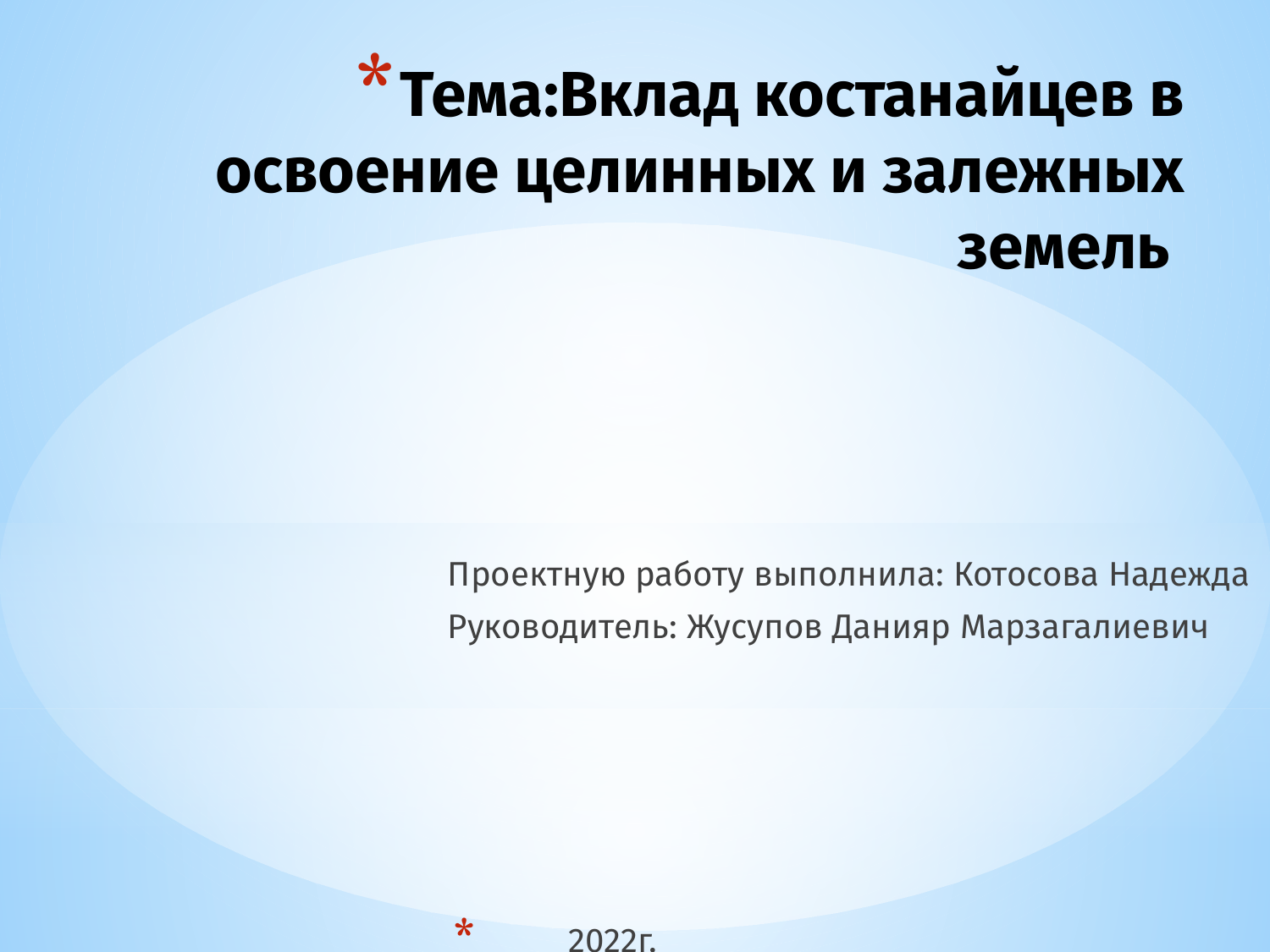

# Тема:Вклад костанайцев в освоение целинных и залежных земель
Проектную работу выполнила: Котосова Надежда
Руководитель: Жусупов Данияр Марзагалиевич

          2022г.